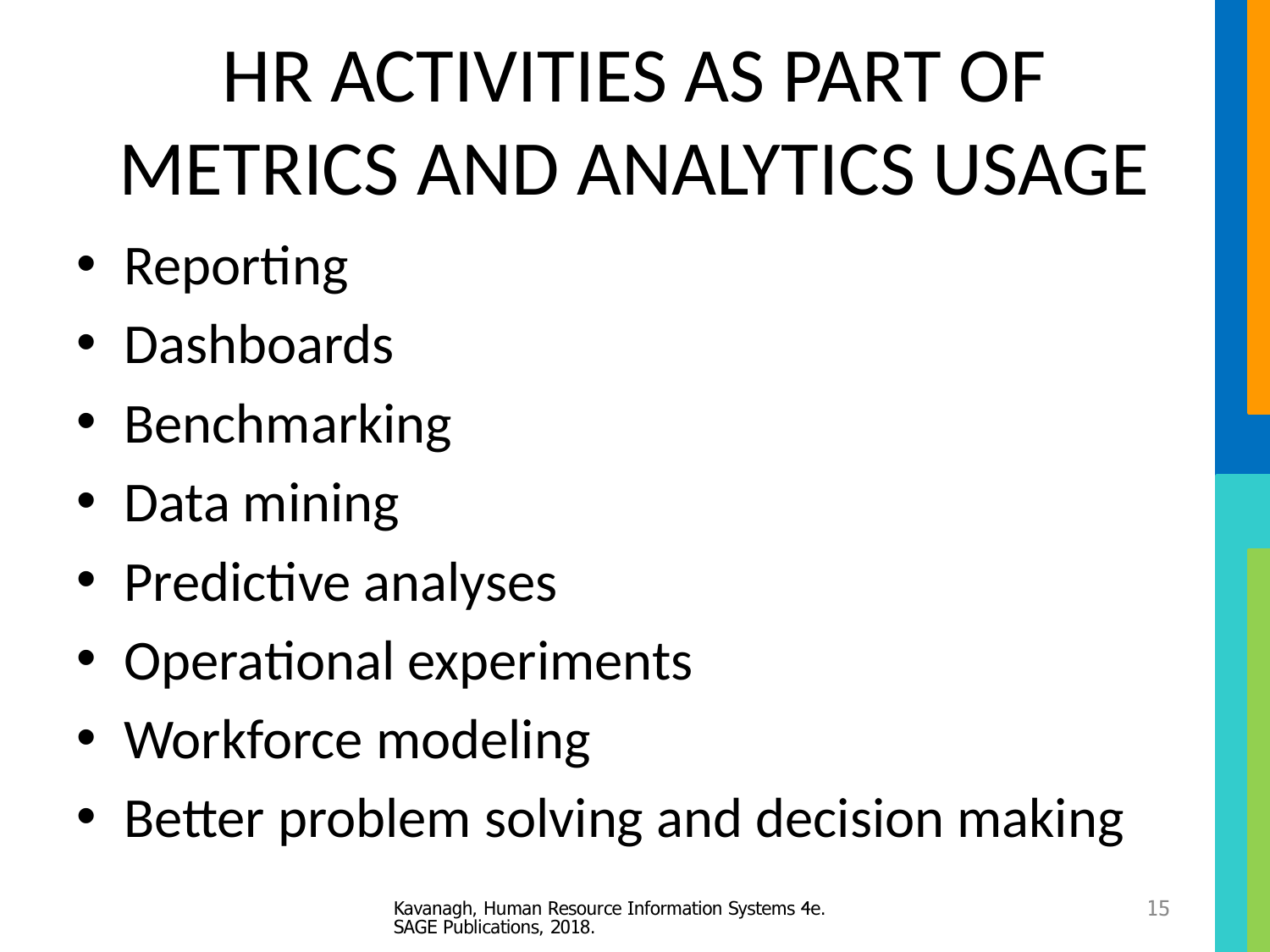

# HR ACTIVITIES AS PART OF METRICS AND ANALYTICS USAGE
Reporting
Dashboards
Benchmarking
Data mining
Predictive analyses
Operational experiments
Workforce modeling
Better problem solving and decision making
Kavanagh, Human Resource Information Systems 4e. SAGE Publications, 2018.
15